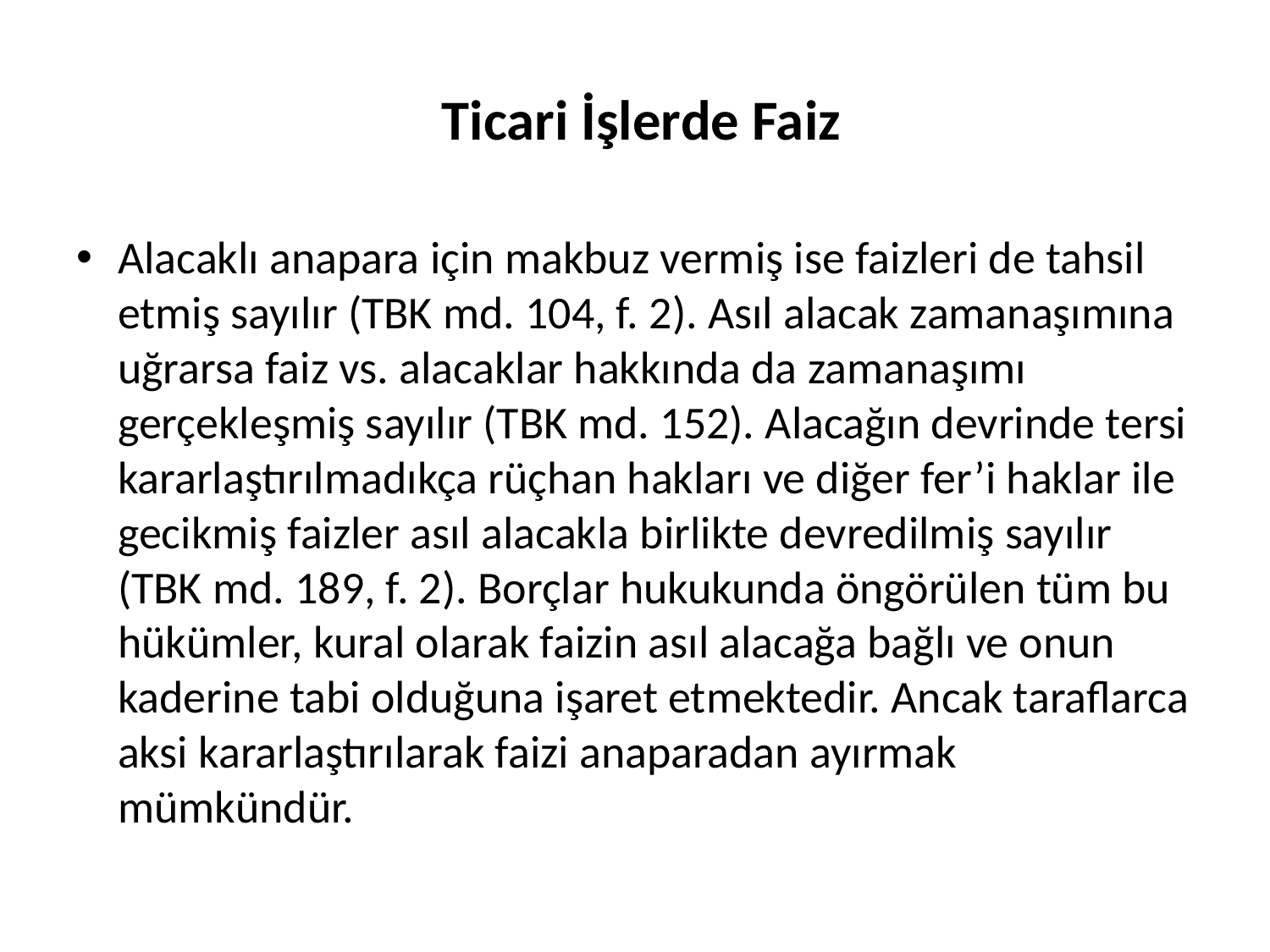

# Ticari İşlerde Faiz
Alacaklı anapara için makbuz vermiş ise faizleri de tahsil etmiş sayılır (TBK md. 104, f. 2). Asıl alacak zamanaşımına uğrarsa faiz vs. alacaklar hakkında da zamanaşımı gerçekleşmiş sayılır (TBK md. 152). Alacağın devrinde tersi kararlaştırılmadıkça rüçhan hakları ve diğer fer’i haklar ile gecikmiş faizler asıl alacakla birlikte devredilmiş sayılır (TBK md. 189, f. 2). Borçlar hukukunda öngörülen tüm bu hükümler, kural olarak faizin asıl alacağa bağlı ve onun kaderine tabi olduğuna işaret etmektedir. Ancak taraflarca aksi kararlaştırılarak faizi anaparadan ayırmak mümkündür.